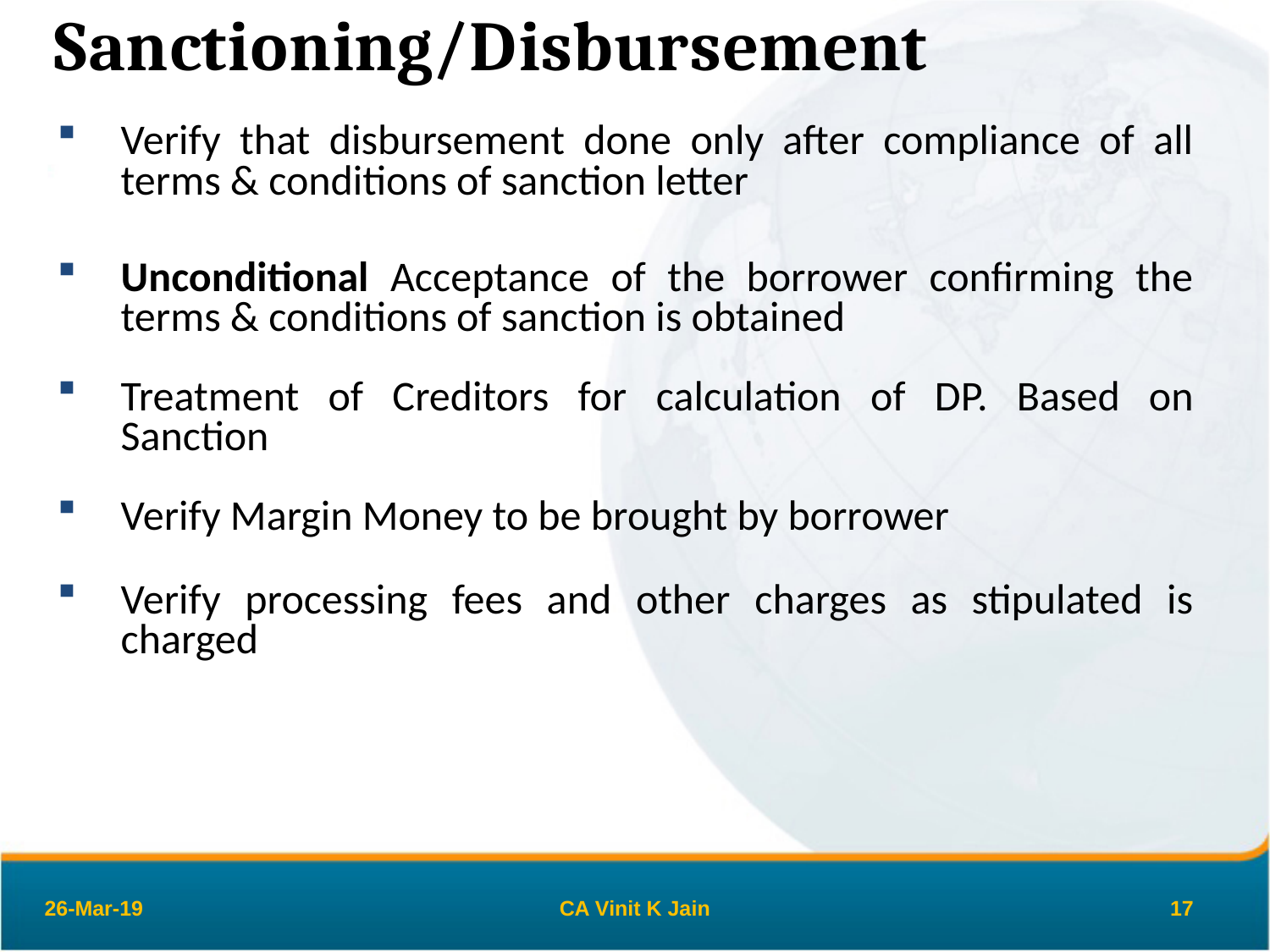

# Sanctioning/Disbursement
Verify that disbursement done only after compliance of all terms & conditions of sanction letter

Unconditional Acceptance of the borrower confirming the terms & conditions of sanction is obtained

Treatment of Creditors for calculation of DP. Based on Sanction

Verify Margin Money to be brought by borrower

Verify processing fees and other charges as stipulated is charged

26-Mar-19
CA Vinit K Jain
17